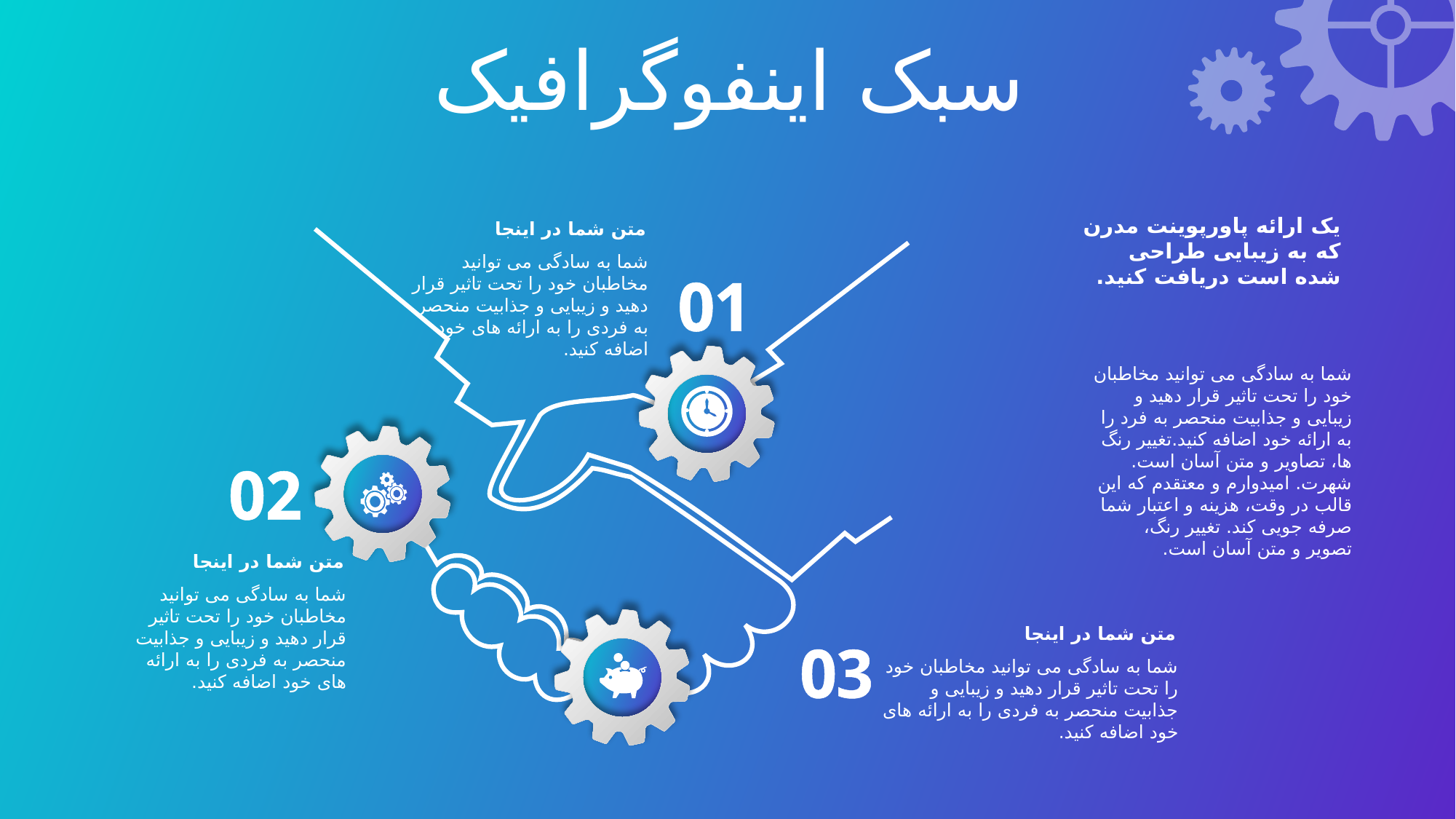

سبک اینفوگرافیک
یک ارائه پاورپوینت مدرن که به زیبایی طراحی شده است دریافت کنید.
متن شما در اینجا
شما به سادگی می توانید مخاطبان خود را تحت تاثیر قرار دهید و زیبایی و جذابیت منحصر به فردی را به ارائه های خود اضافه کنید.

01

شما به سادگی می توانید مخاطبان خود را تحت تاثیر قرار دهید و زیبایی و جذابیت منحصر به فرد را به ارائه خود اضافه کنید.تغییر رنگ ها، تصاویر و متن آسان است. شهرت. امیدوارم و معتقدم که این قالب در وقت، هزینه و اعتبار شما صرفه جویی کند. تغییر رنگ، تصویر و متن آسان است.

02

متن شما در اینجا
شما به سادگی می توانید مخاطبان خود را تحت تاثیر قرار دهید و زیبایی و جذابیت منحصر به فردی را به ارائه های خود اضافه کنید.

متن شما در اینجا
شما به سادگی می توانید مخاطبان خود را تحت تاثیر قرار دهید و زیبایی و جذابیت منحصر به فردی را به ارائه های خود اضافه کنید.
03